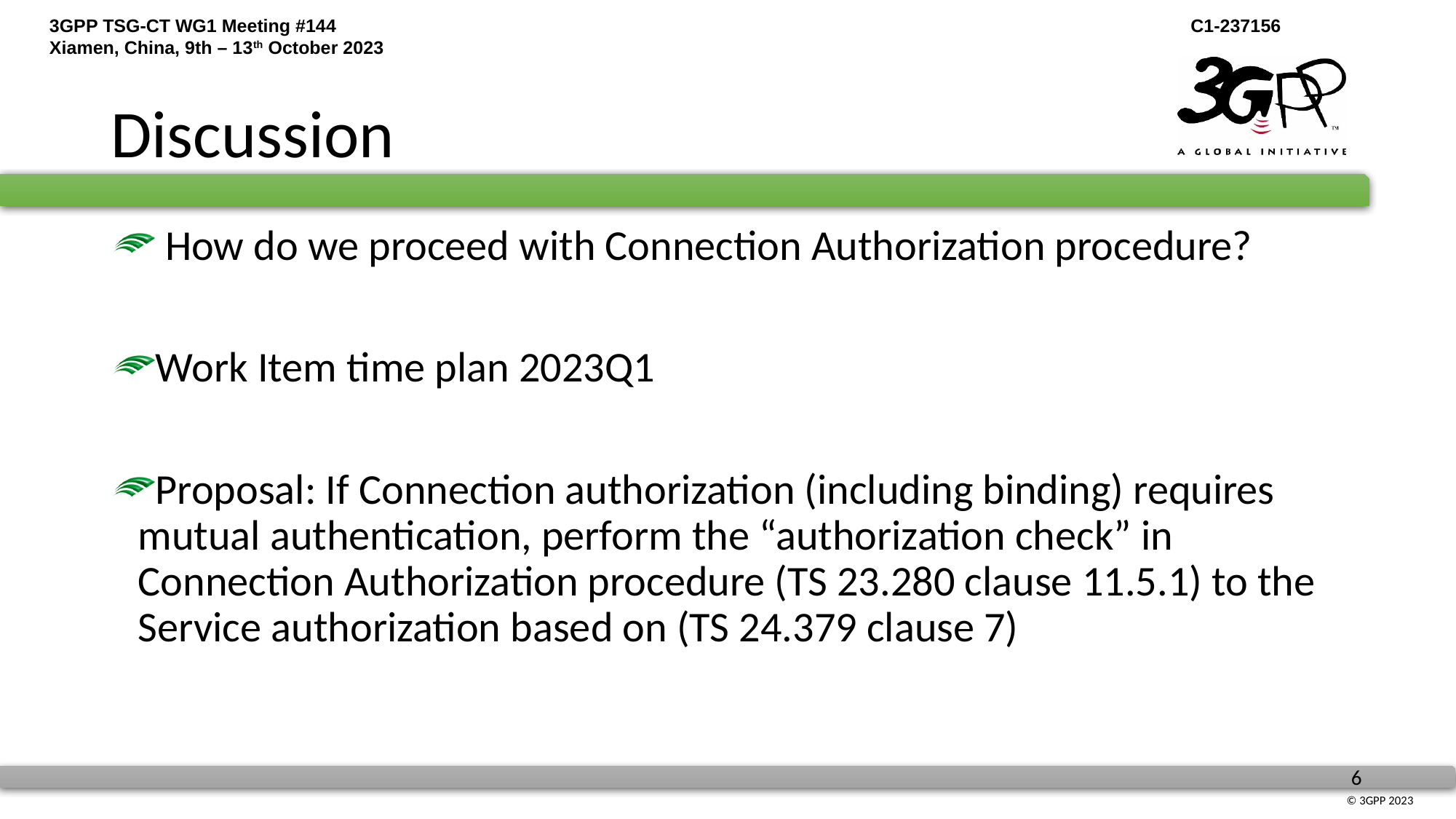

# Discussion
 How do we proceed with Connection Authorization procedure?

Work Item time plan 2023Q1

Proposal: If Connection authorization (including binding) requires mutual authentication, perform the “authorization check” in Connection Authorization procedure (TS 23.280 clause 11.5.1) to the Service authorization based on (TS 24.379 clause 7)